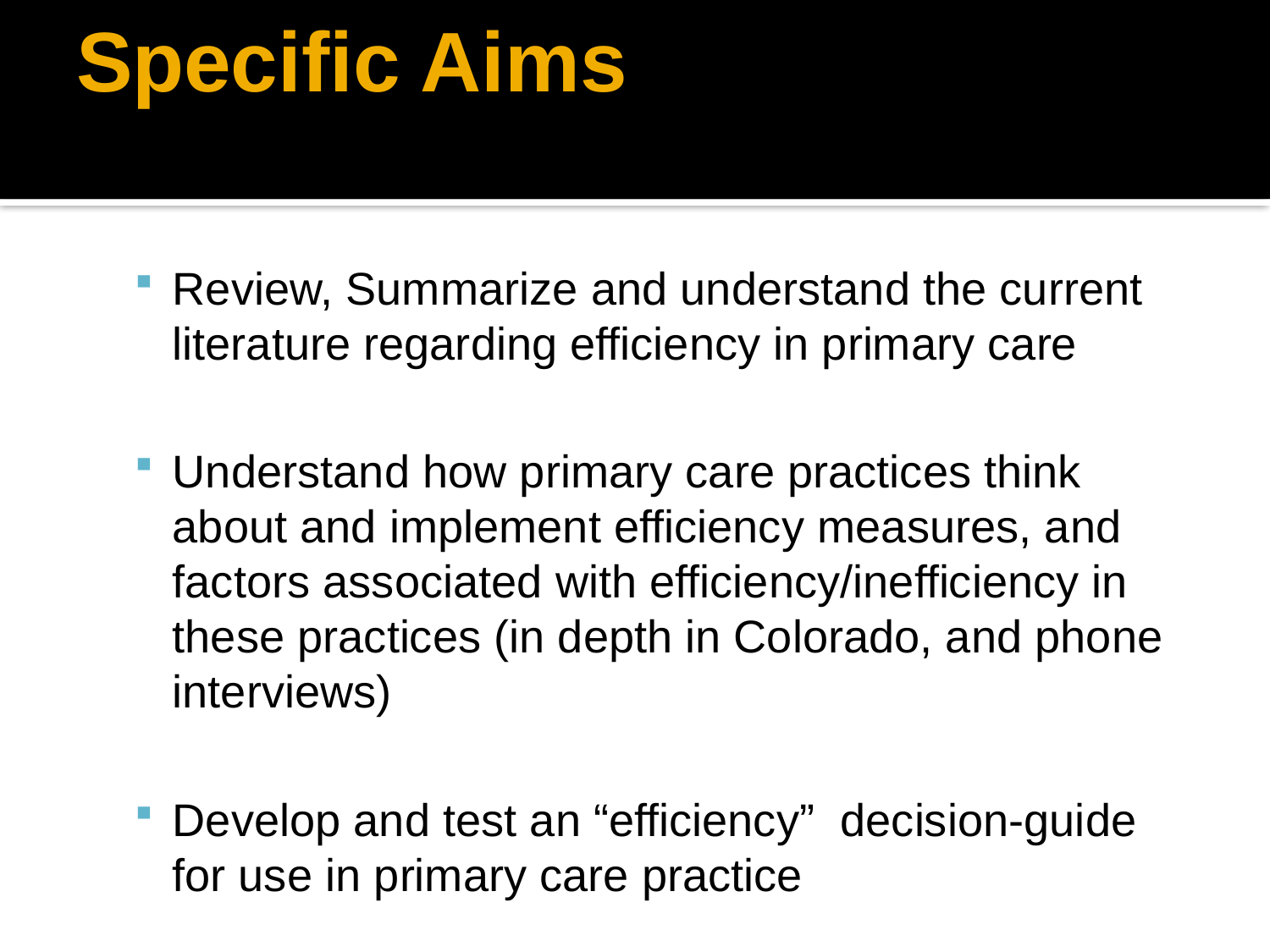

# Specific Aims
Review, Summarize and understand the current literature regarding efficiency in primary care

Understand how primary care practices think about and implement efficiency measures, and factors associated with efficiency/inefficiency in these practices (in depth in Colorado, and phone interviews)

Develop and test an “efficiency”  decision-guide for use in primary care practice